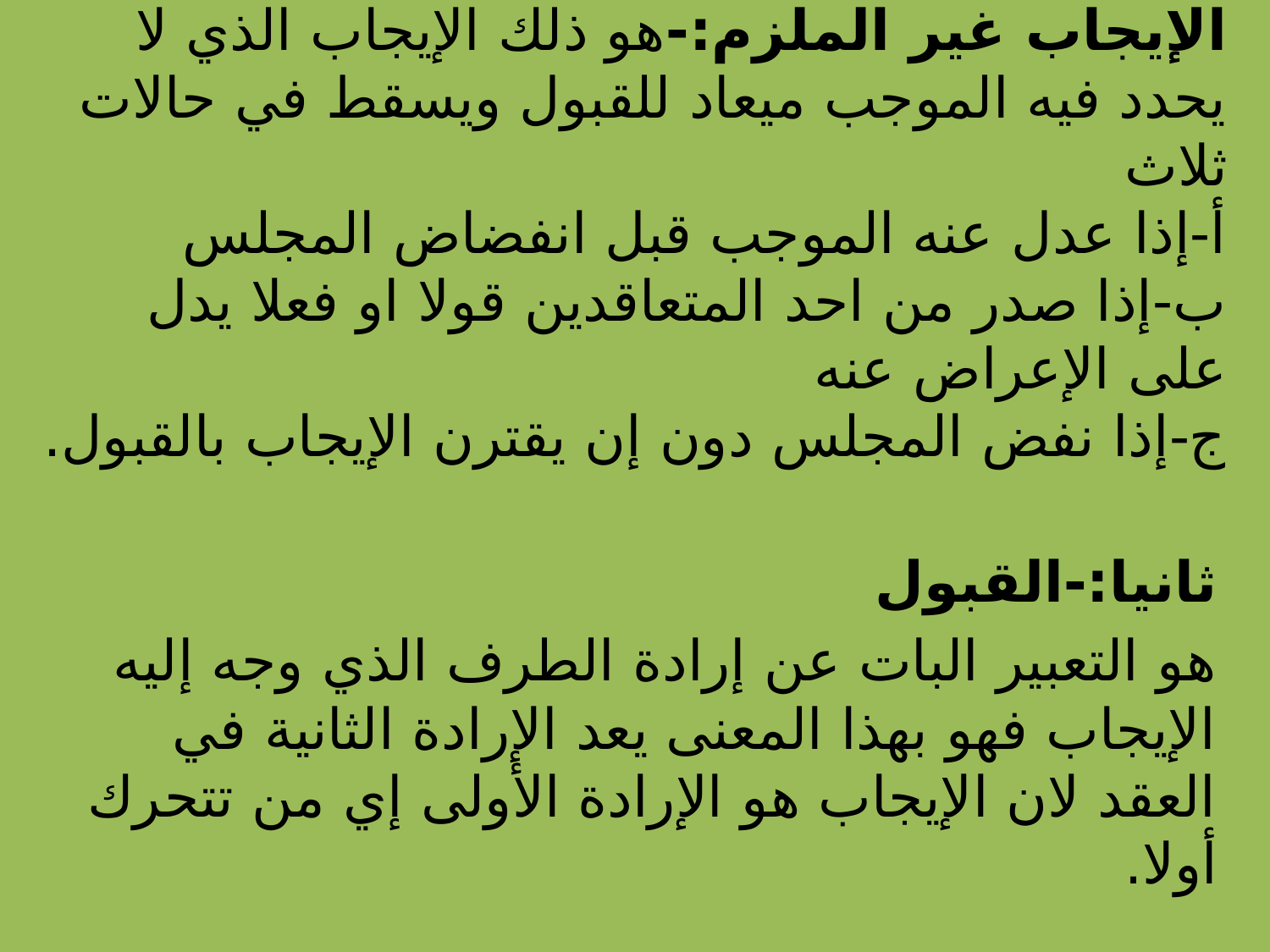

# الإيجاب غير الملزم:-هو ذلك الإيجاب الذي لا يحدد فيه الموجب ميعاد للقبول ويسقط في حالات ثلاث أ-إذا عدل عنه الموجب قبل انفضاض المجلس ب-إذا صدر من احد المتعاقدين قولا او فعلا يدل على الإعراض عنه ج-إذا نفض المجلس دون إن يقترن الإيجاب بالقبول.
ثانيا:-القبول
هو التعبير البات عن إرادة الطرف الذي وجه إليه الإيجاب فهو بهذا المعنى يعد الإرادة الثانية في العقد لان الإيجاب هو الإرادة الأولى إي من تتحرك أولا.